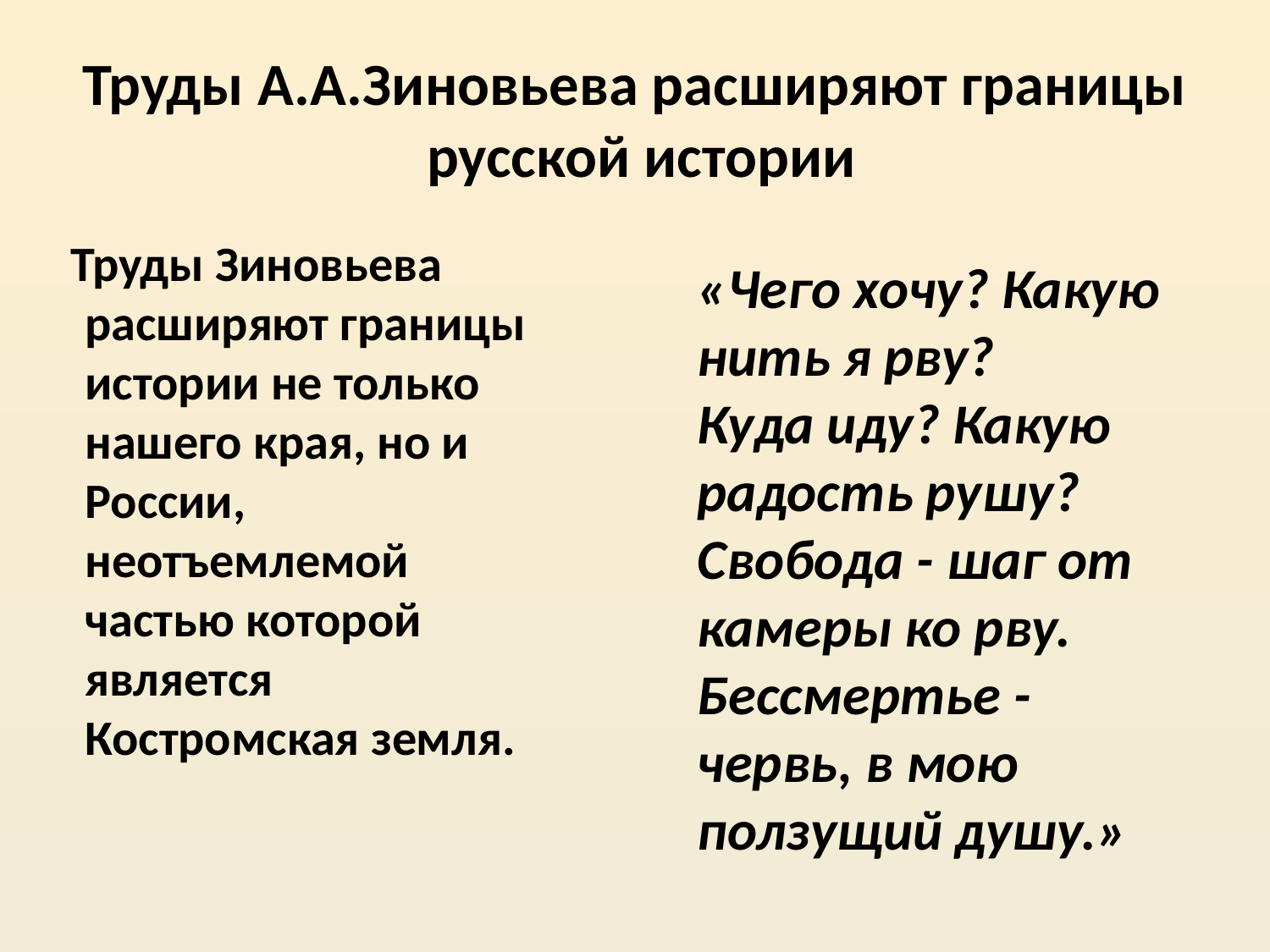

# Труды А.А.Зиновьева расширяют границы  русской истории

   Труды Зиновьева расширяют границы истории не только нашего края, но и России, неотъемлемой частью которой является Костромская земля.

«Чего хочу? Какую нить я рву?
Куда иду? Какую радость рушу?
Свобода - шаг от камеры ко рву.
Бессмертье - червь, в мою ползущий душу.»